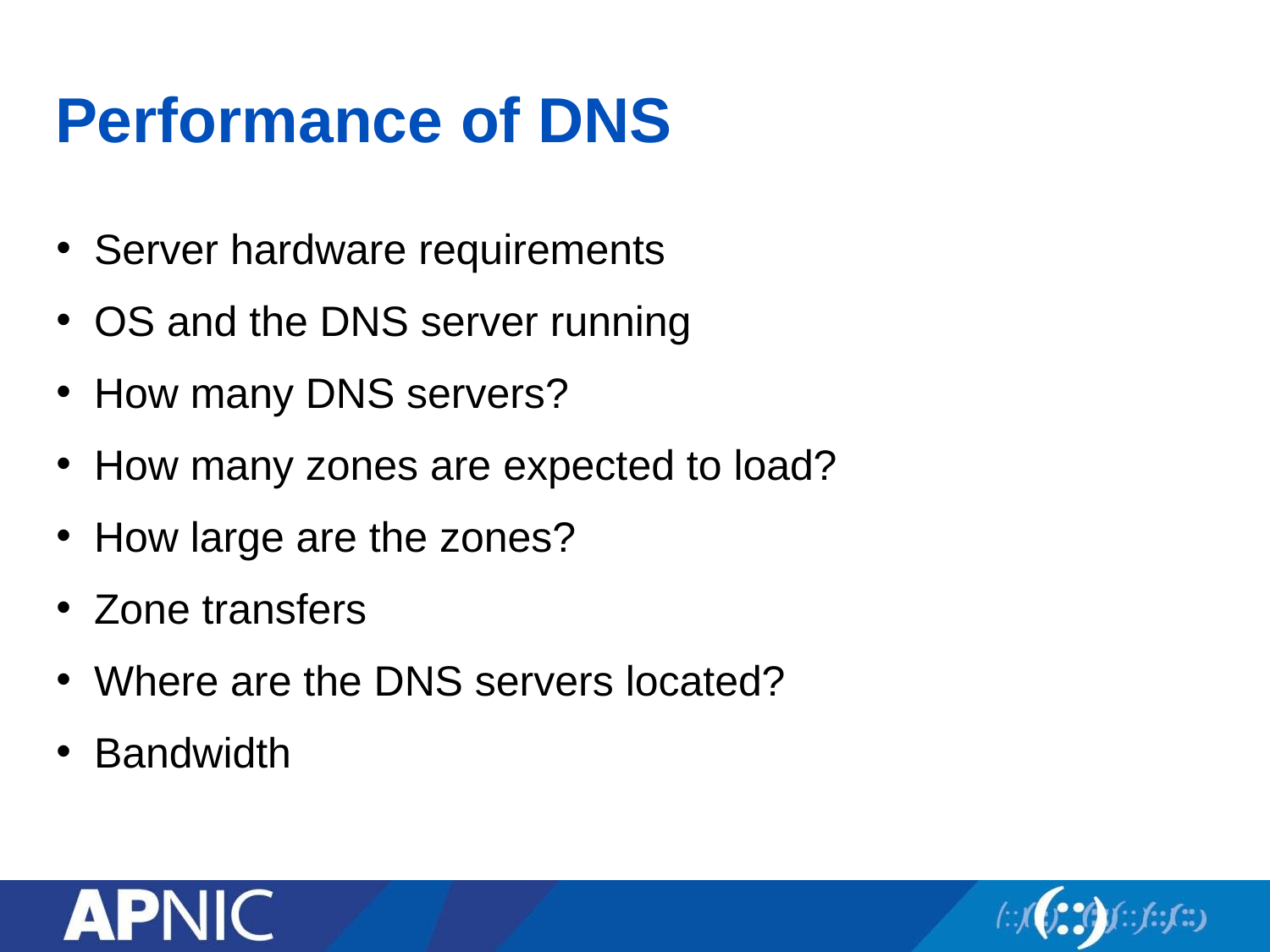

# Performance of DNS
Server hardware requirements
OS and the DNS server running
How many DNS servers?
How many zones are expected to load?
How large are the zones?
Zone transfers
Where are the DNS servers located?
Bandwidth